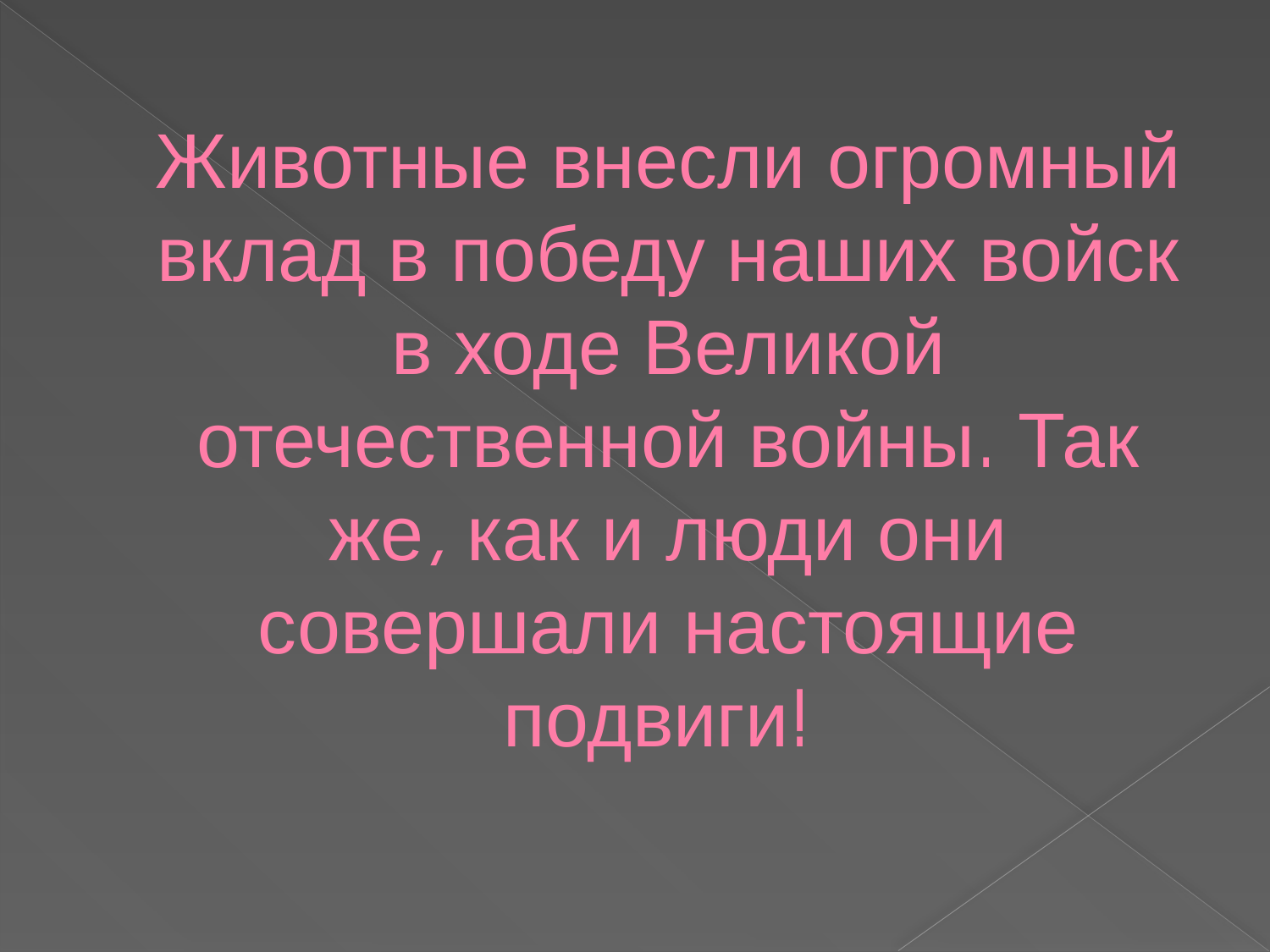

# Животные внесли огромный вклад в победу наших войск в ходе Великой отечественной войны. Так же, как и люди они совершали настоящие подвиги!